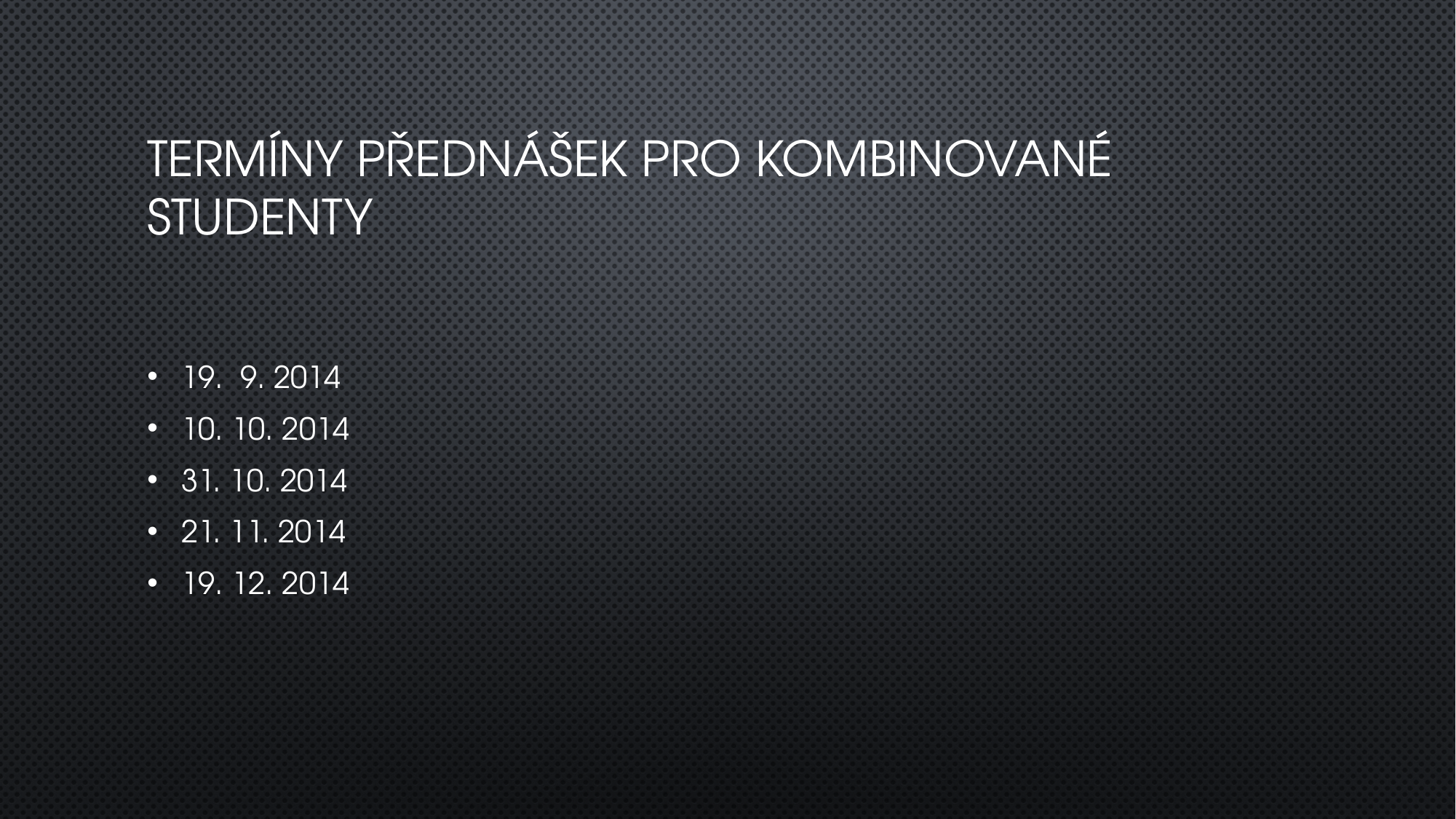

# Termíny přednášek pro kombinované studenty
19.  9. 2014
10. 10. 2014
31. 10. 2014
21. 11. 2014
19. 12. 2014